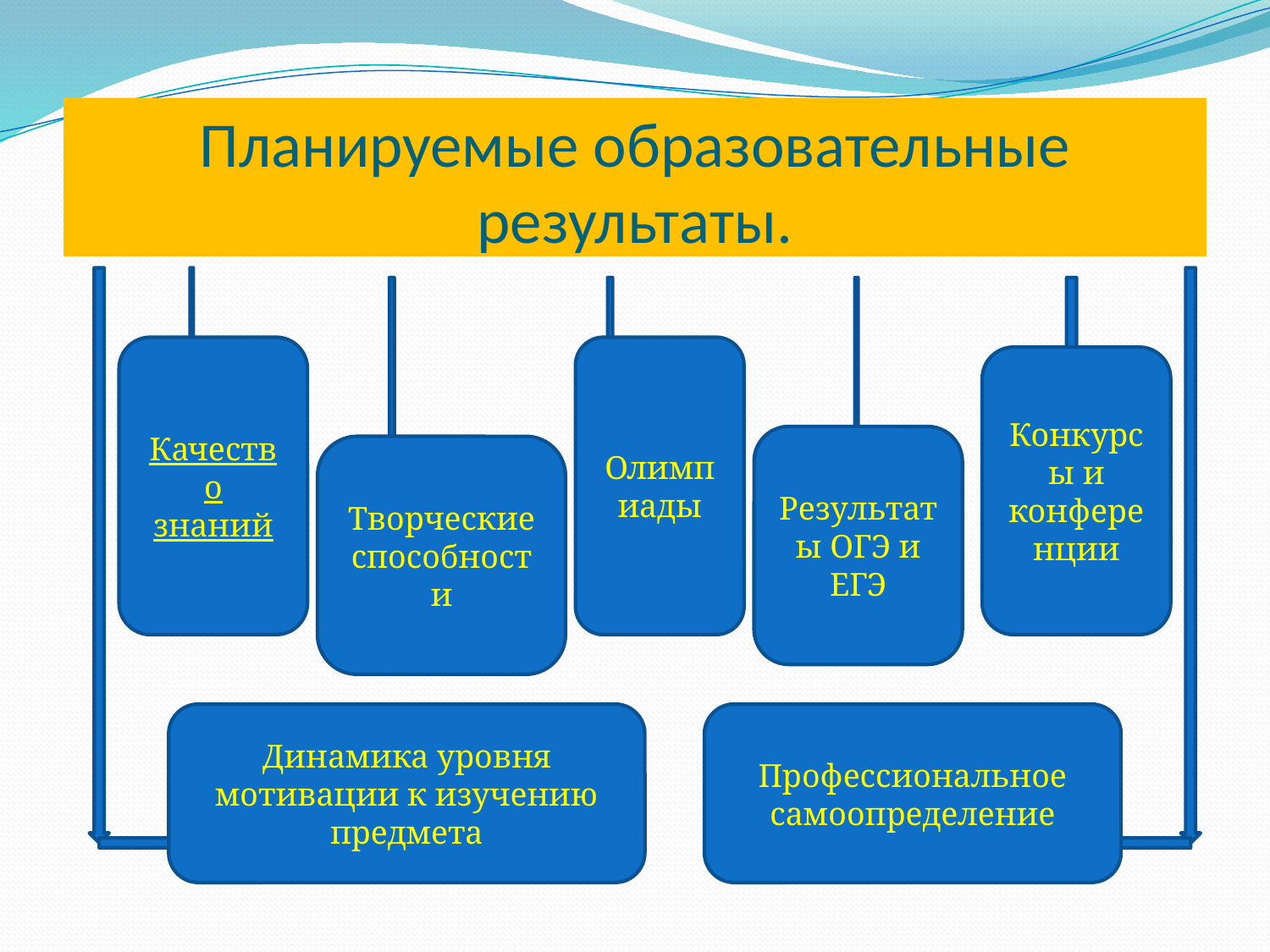

# Планируемые образовательные результаты.

Качество знаний
Олимпиады
Конкурсы и конференции
Результаты ОГЭ и ЕГЭ
Творческие способности
Динамика уровня мотивации к изучению предмета
Профессиональное самоопределение